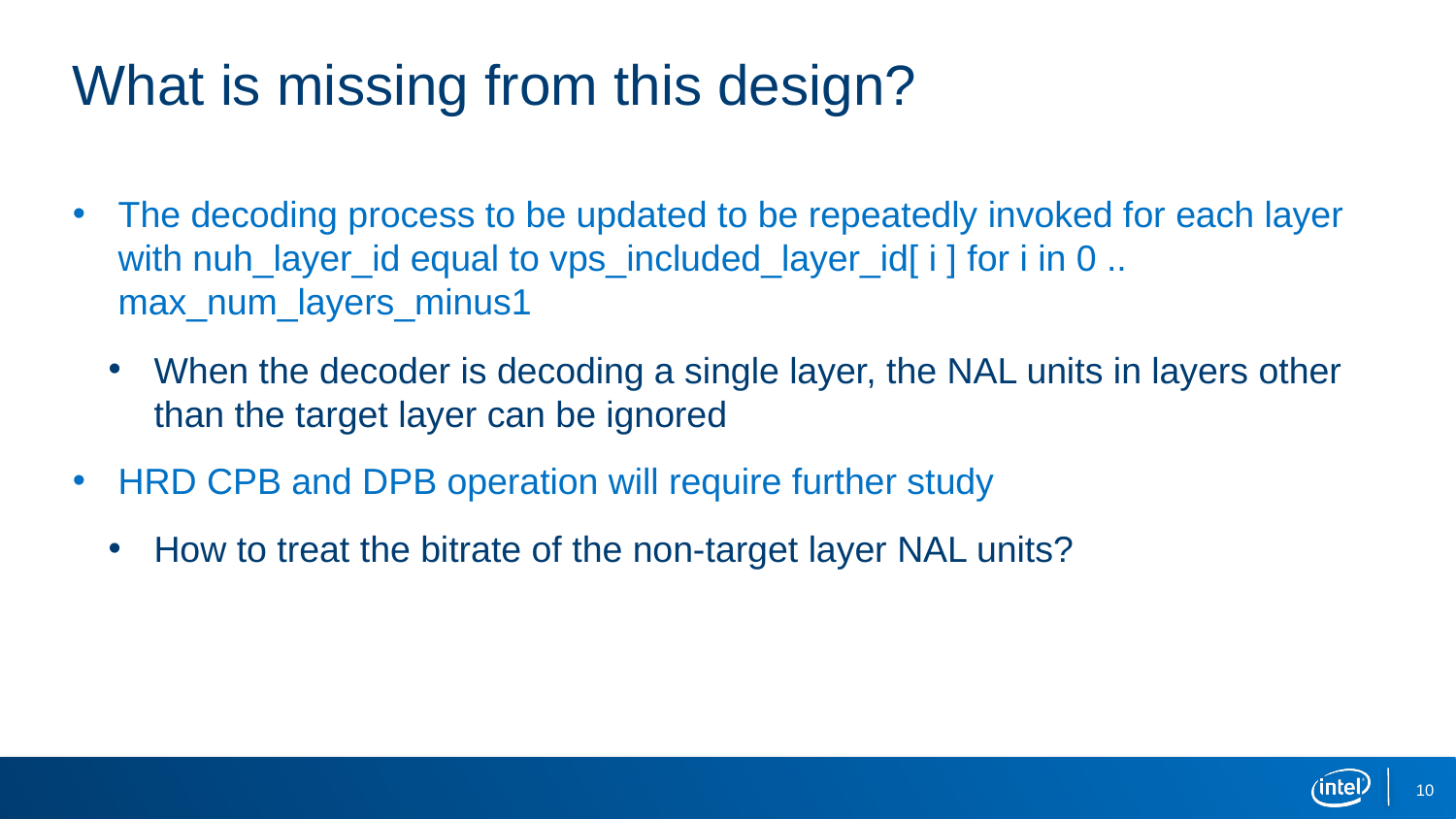

# What is missing from this design?
The decoding process to be updated to be repeatedly invoked for each layer with nuh_layer_id equal to vps_included_layer_id[ i ] for i in 0 .. max_num_layers_minus1
When the decoder is decoding a single layer, the NAL units in layers other than the target layer can be ignored
HRD CPB and DPB operation will require further study
How to treat the bitrate of the non-target layer NAL units?
10